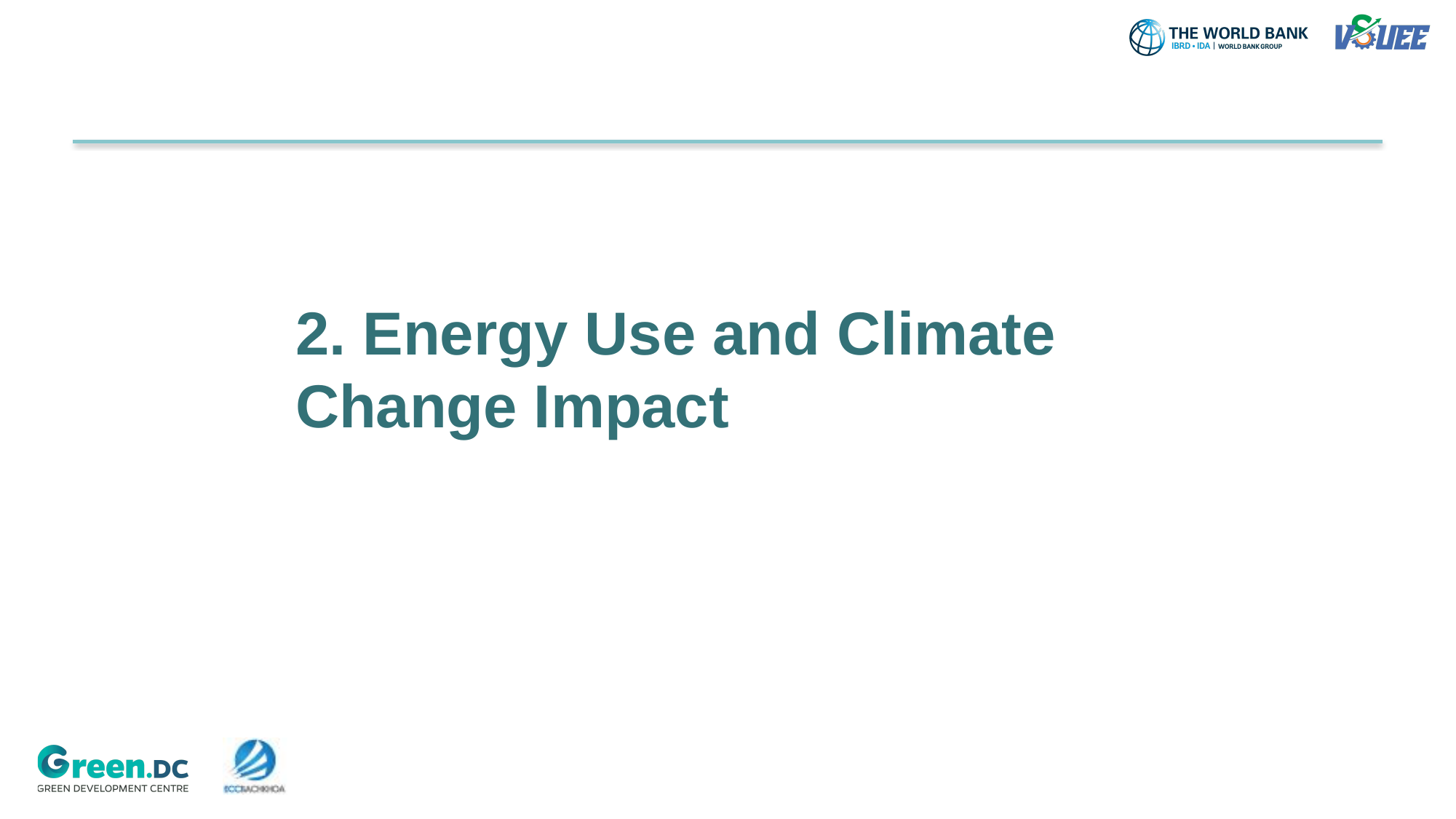

#
2. Energy Use and Climate Change Impact